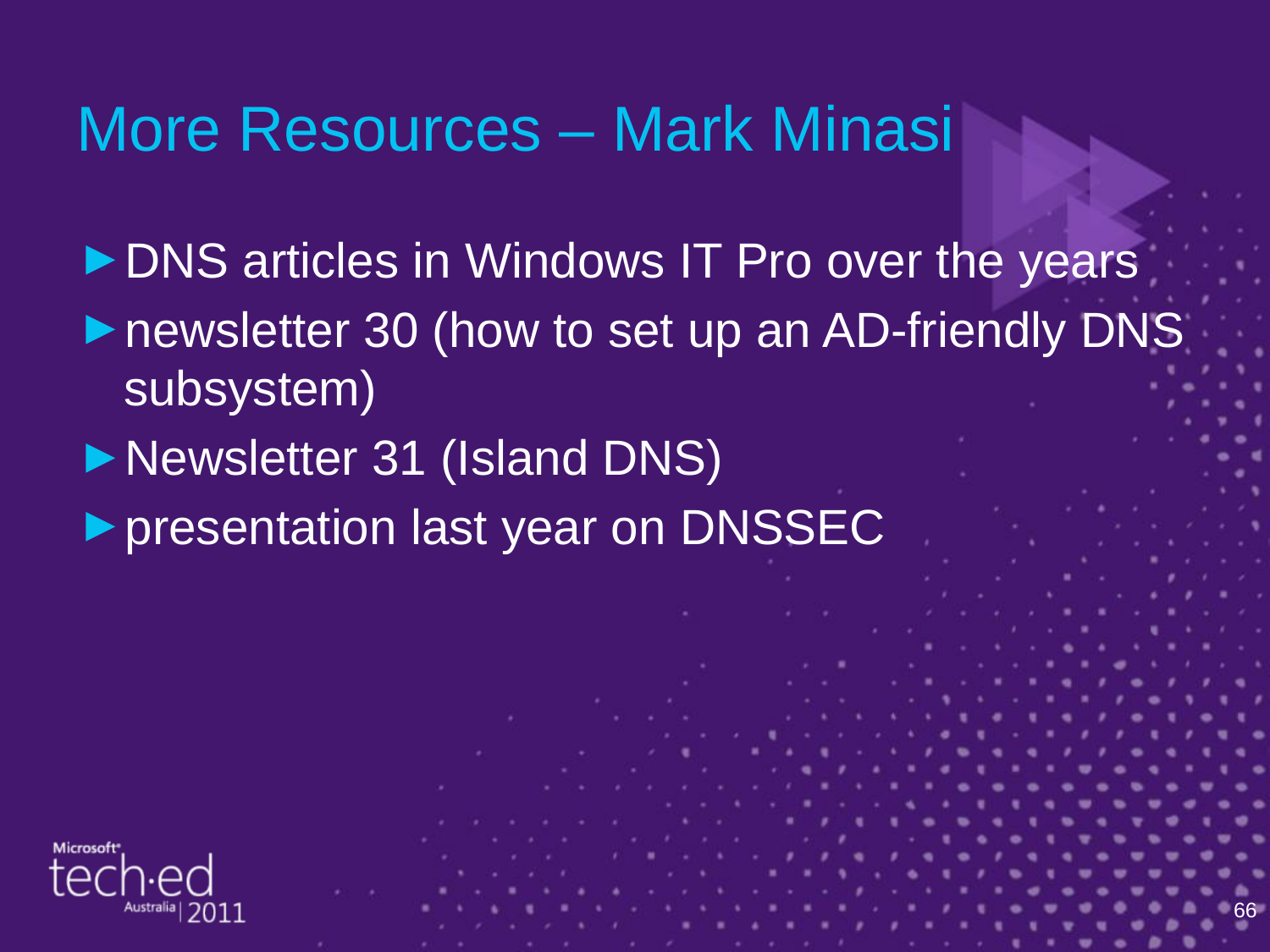

# More Resources – Mark Minasi
DNS articles in Windows IT Pro over the years
newsletter 30 (how to set up an AD-friendly DNS subsystem)
Newsletter 31 (Island DNS)
presentation last year on DNSSEC
66